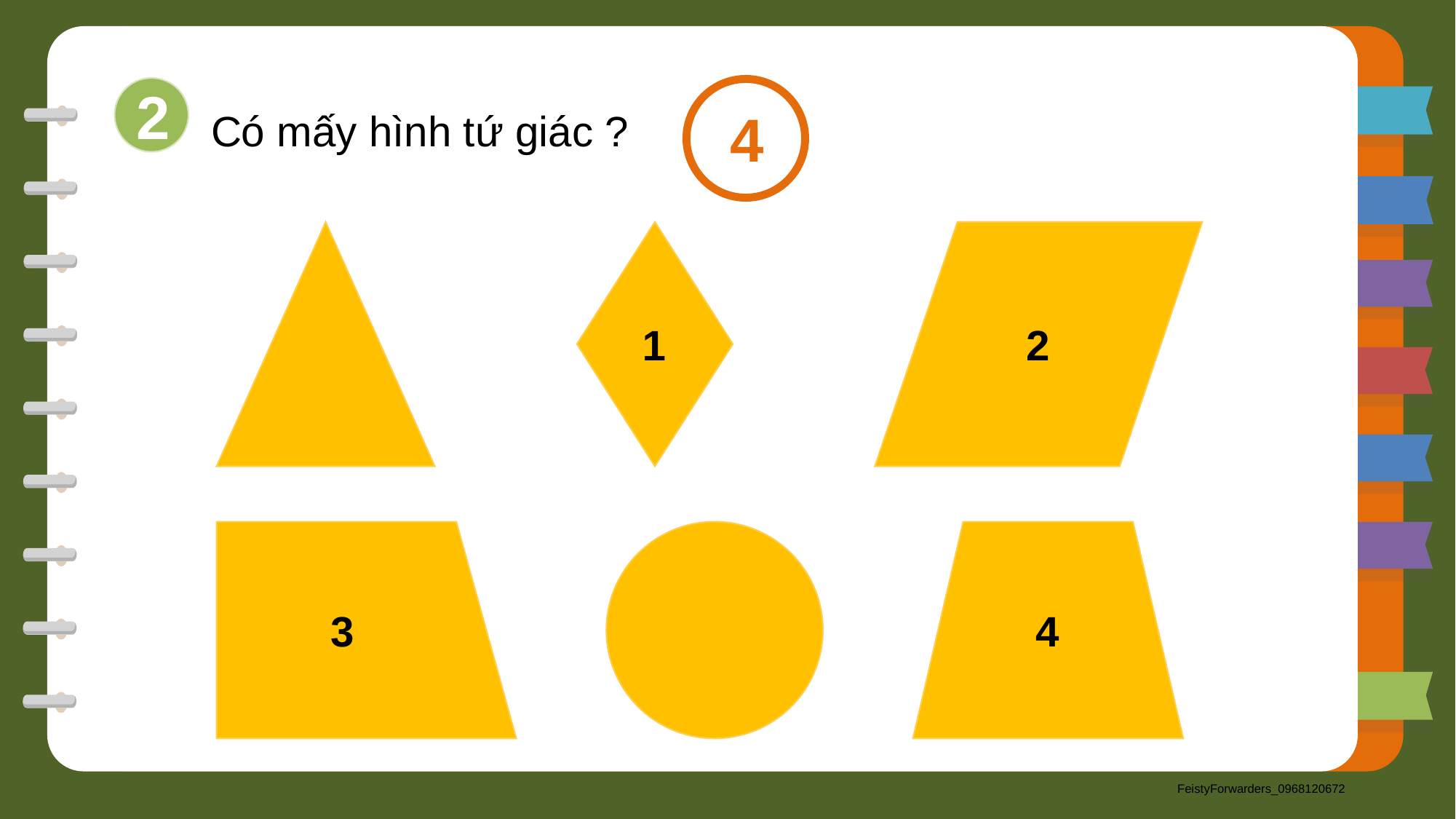

Có mấy hình tứ giác ?
2

4

1
2

3
4